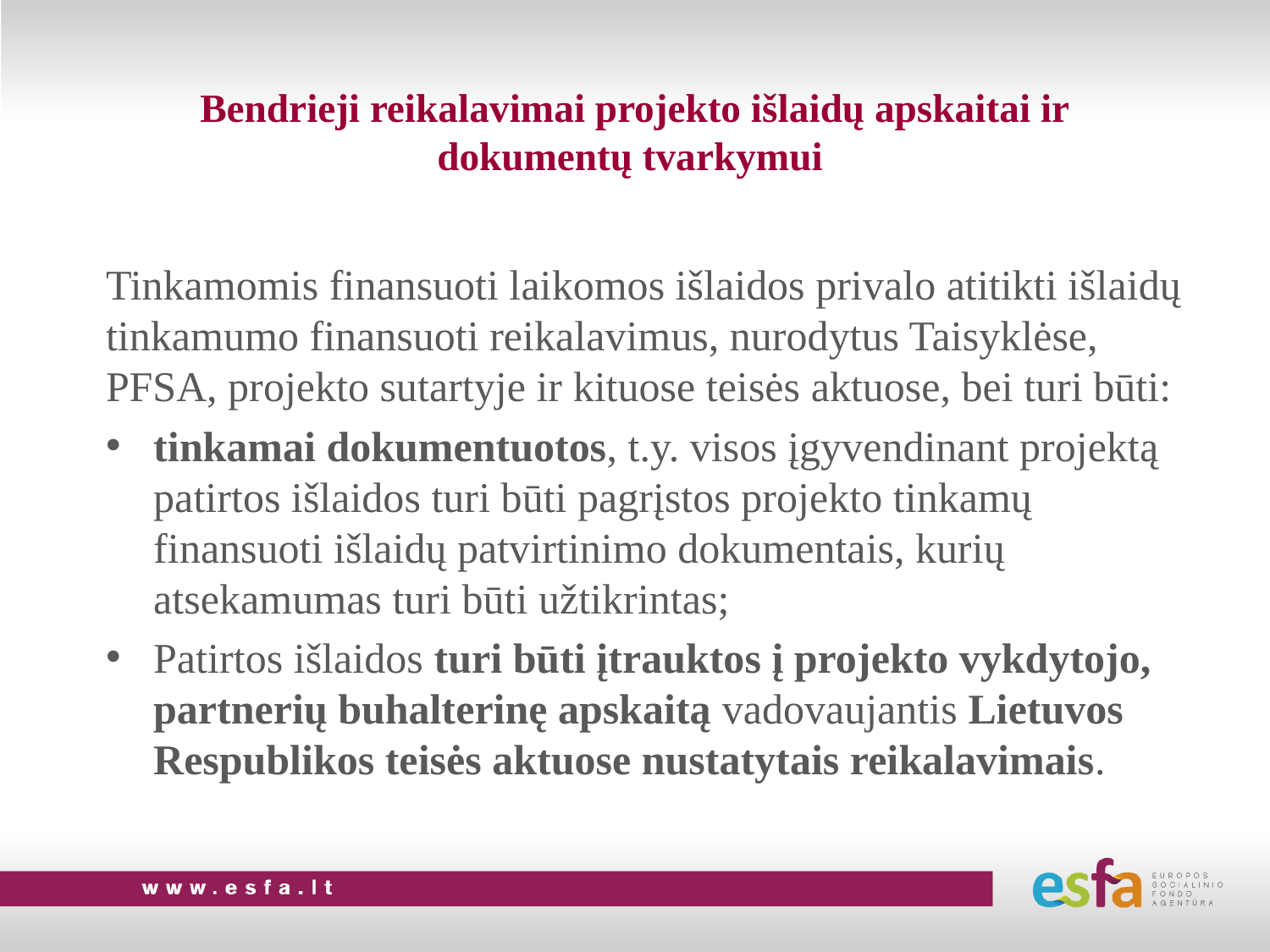

# Bendrieji reikalavimai projekto išlaidų apskaitai ir dokumentų tvarkymui
Tinkamomis finansuoti laikomos išlaidos privalo atitikti išlaidų tinkamumo finansuoti reikalavimus, nurodytus Taisyklėse, PFSA, projekto sutartyje ir kituose teisės aktuose, bei turi būti:
tinkamai dokumentuotos, t.y. visos įgyvendinant projektą patirtos išlaidos turi būti pagrįstos projekto tinkamų finansuoti išlaidų patvirtinimo dokumentais, kurių atsekamumas turi būti užtikrintas;
Patirtos išlaidos turi būti įtrauktos į projekto vykdytojo, partnerių buhalterinę apskaitą vadovaujantis Lietuvos Respublikos teisės aktuose nustatytais reikalavimais.